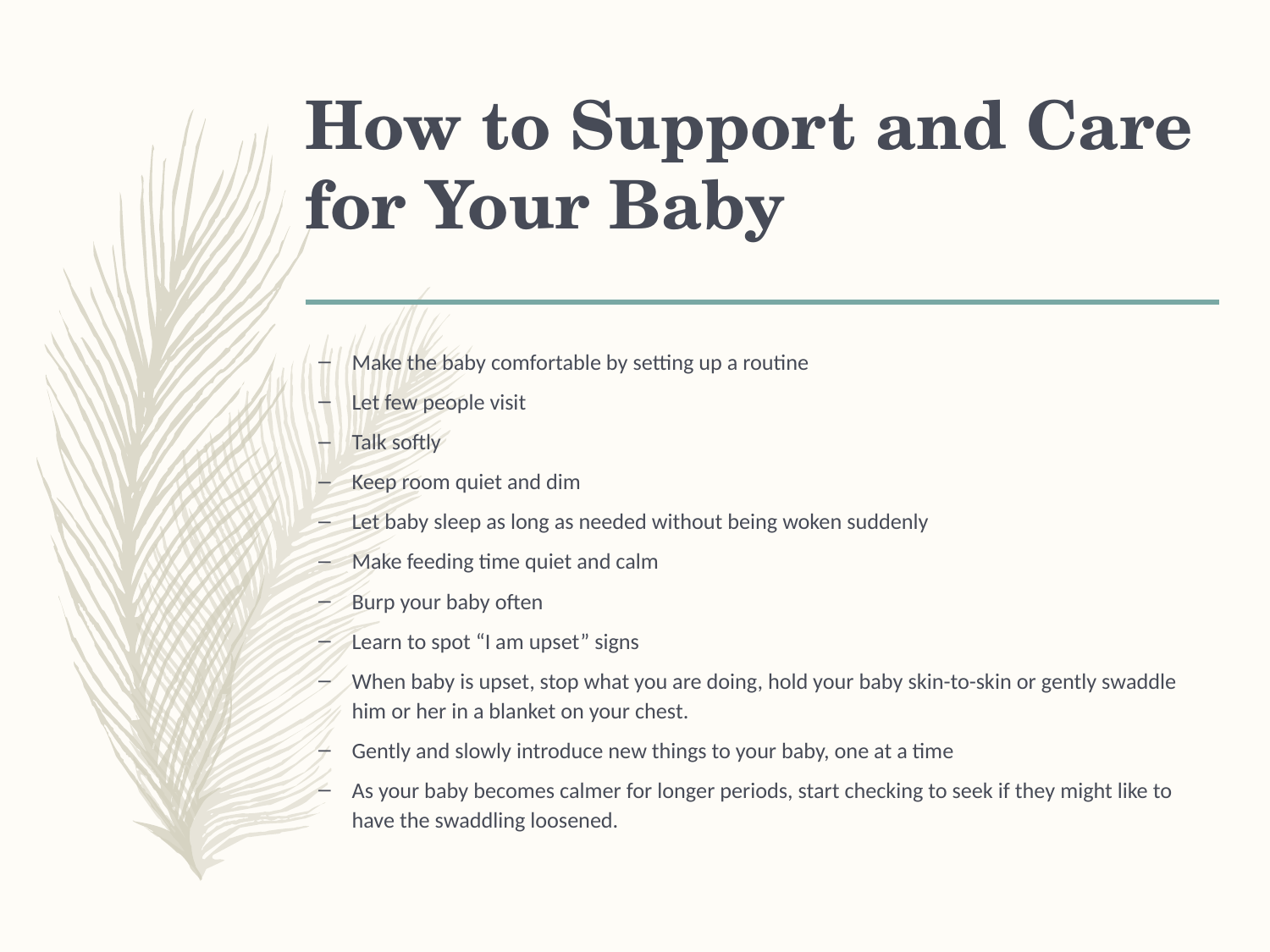

# How to Support and Care for Your Baby
Make the baby comfortable by setting up a routine
Let few people visit
Talk softly
Keep room quiet and dim
Let baby sleep as long as needed without being woken suddenly
Make feeding time quiet and calm
Burp your baby often
Learn to spot “I am upset” signs
When baby is upset, stop what you are doing, hold your baby skin-to-skin or gently swaddle him or her in a blanket on your chest.
Gently and slowly introduce new things to your baby, one at a time
As your baby becomes calmer for longer periods, start checking to seek if they might like to have the swaddling loosened.